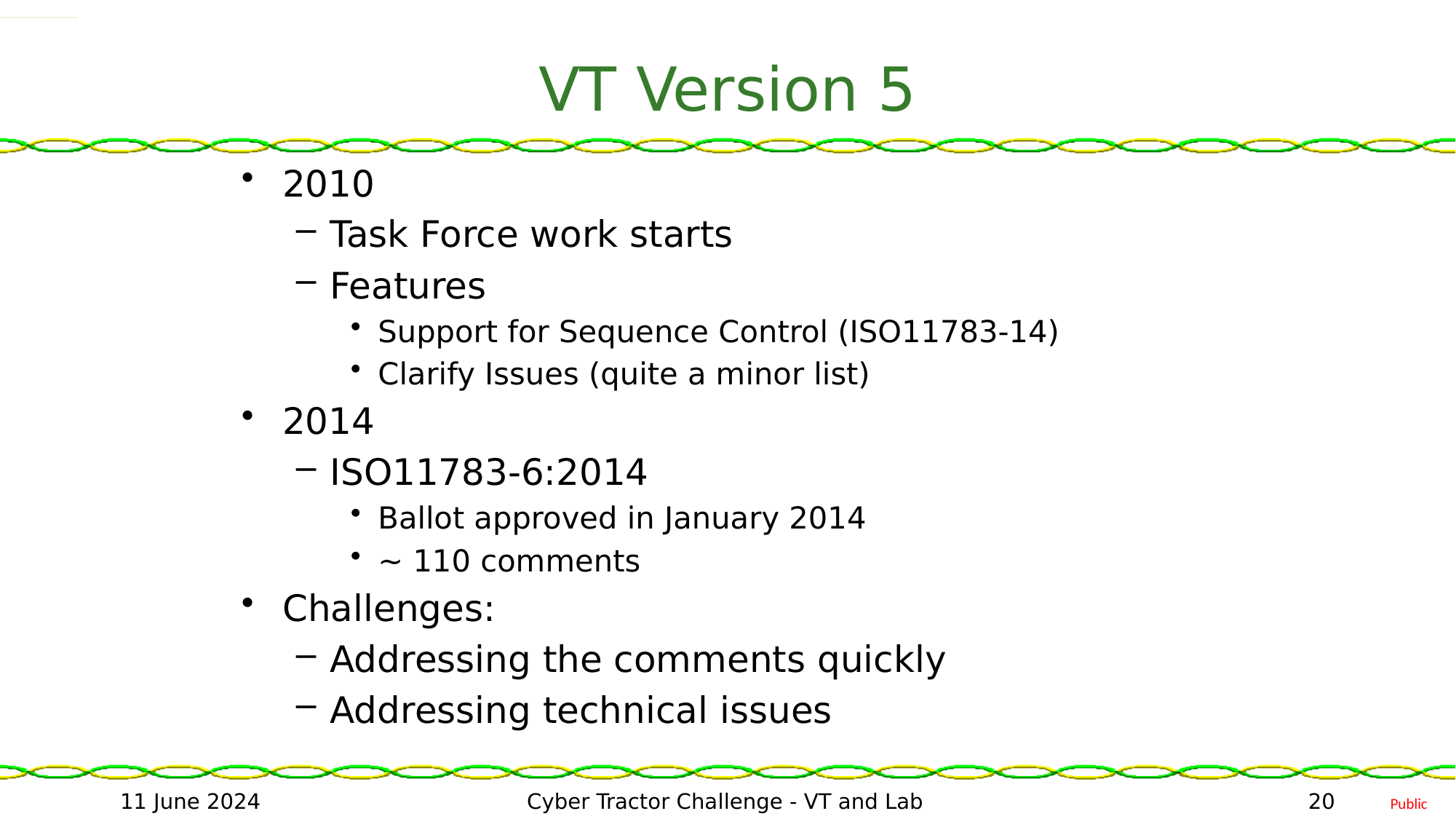

# VT Version 5
2010
Task Force work starts
Features
Support for Sequence Control (ISO11783-14)
Clarify Issues (quite a minor list)
2014
ISO11783-6:2014
Ballot approved in January 2014
~ 110 comments
Challenges:
Addressing the comments quickly
Addressing technical issues

Ballot was a topic for discussion earlier this week at TC23/SC19/WG1 Meeting…
11 June 2024
Cyber Tractor Challenge - VT and Lab
20